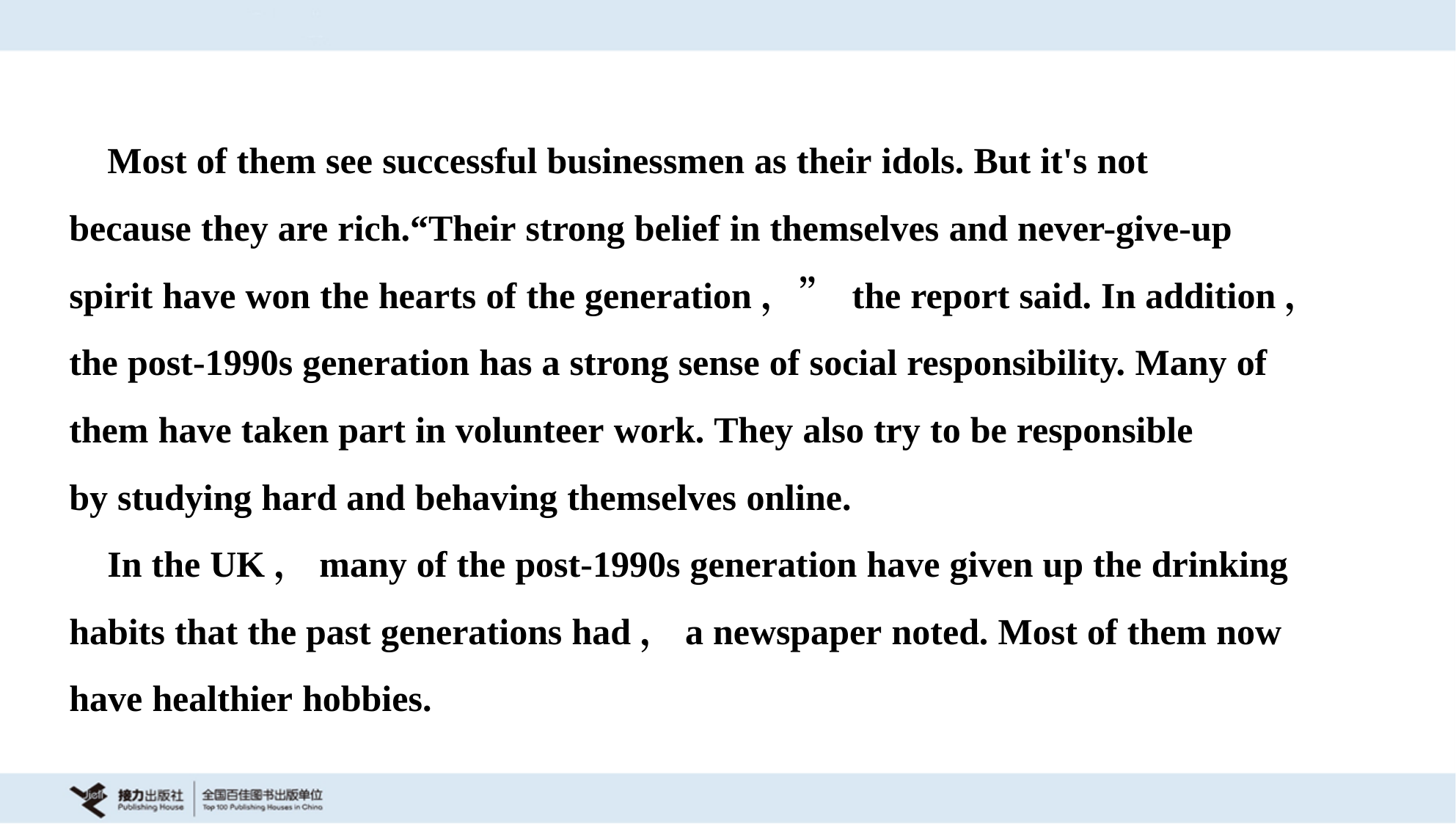

Most of them see successful businessmen as their idols. But it's not
because they are rich.“Their strong belief in themselves and never-give-up
spirit have won the hearts of the generation，” the report said. In addition，
the post-1990s generation has a strong sense of social responsibility. Many of
them have taken part in volunteer work. They also try to be responsible
by studying hard and behaving themselves online.
    In the UK，many of the post-1990s generation have given up the drinking
habits that the past generations had，a newspaper noted. Most of them now
have healthier hobbies.